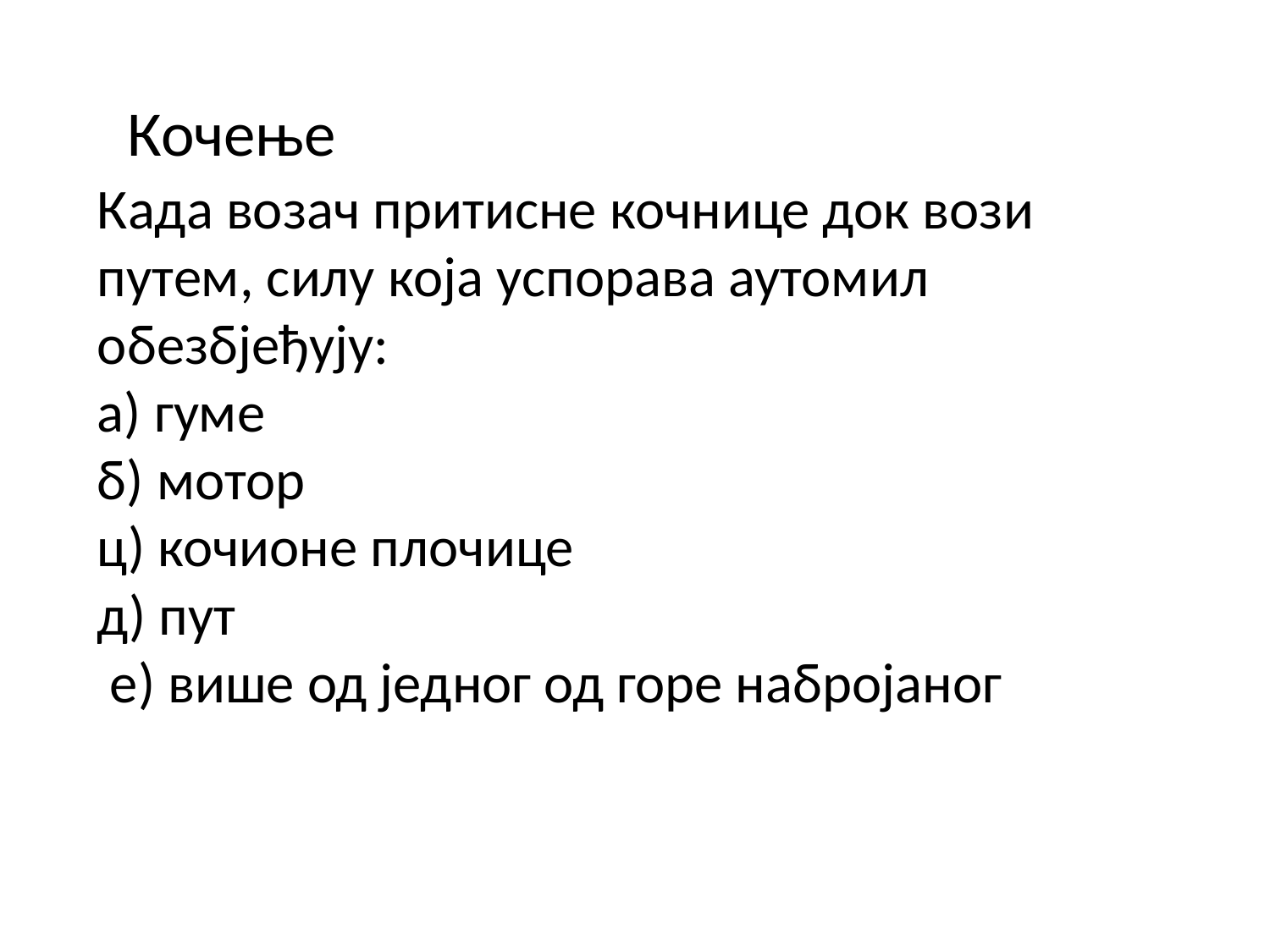

Кочење
Када возач притисне кочнице док вози путем, силу која успорава аутомил обезбјеђују:
а) гуме
б) мотор
ц) кочионе плочице
д) пут
 е) више од једног од горе набројаног